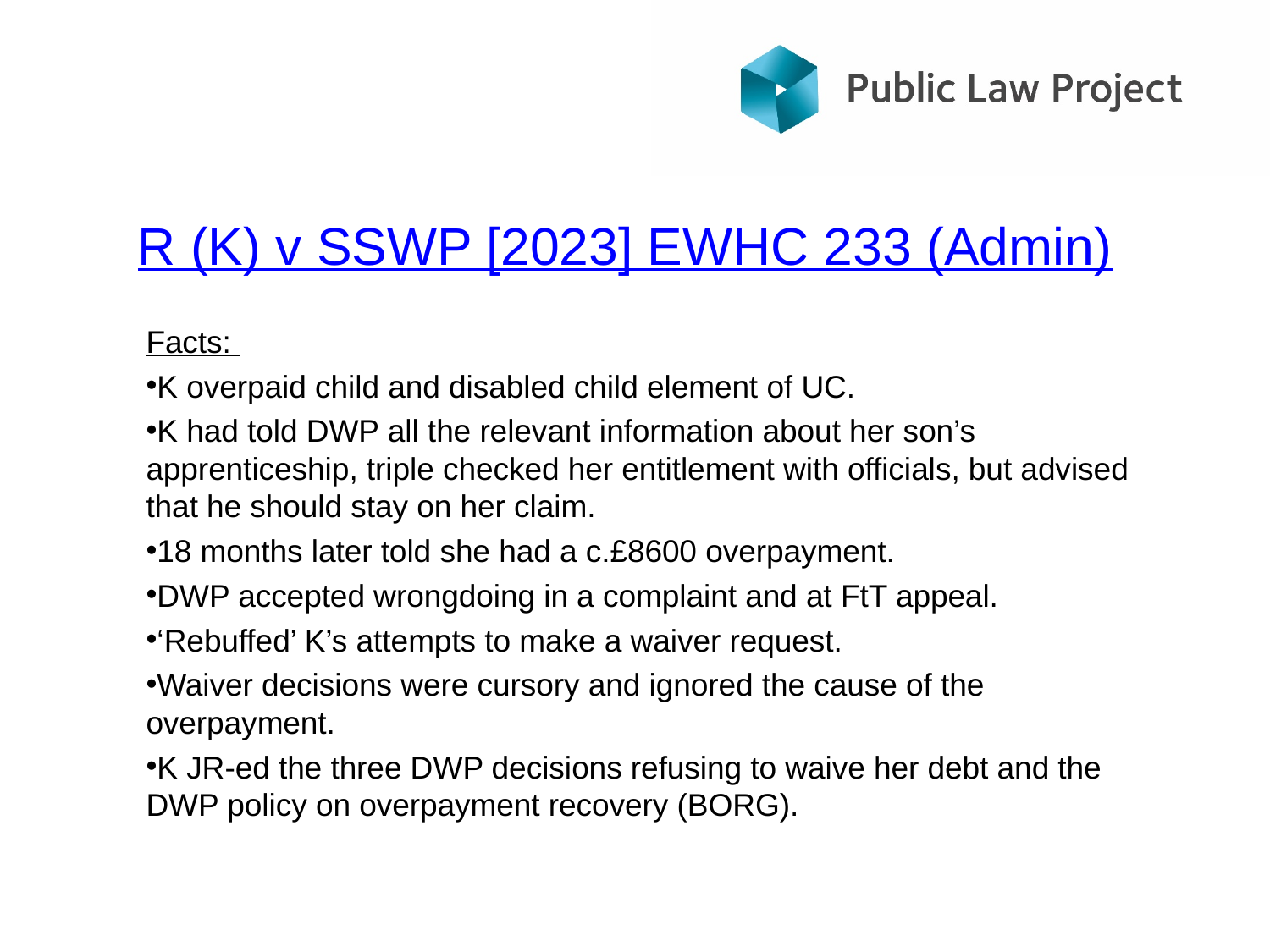

# R (K) v SSWP [2023] EWHC 233 (Admin)
Facts:
K overpaid child and disabled child element of UC.
K had told DWP all the relevant information about her son’s apprenticeship, triple checked her entitlement with officials, but advised that he should stay on her claim.
18 months later told she had a c.£8600 overpayment.
DWP accepted wrongdoing in a complaint and at FtT appeal.
‘Rebuffed’ K’s attempts to make a waiver request.
Waiver decisions were cursory and ignored the cause of the overpayment.
K JR-ed the three DWP decisions refusing to waive her debt and the DWP policy on overpayment recovery (BORG).